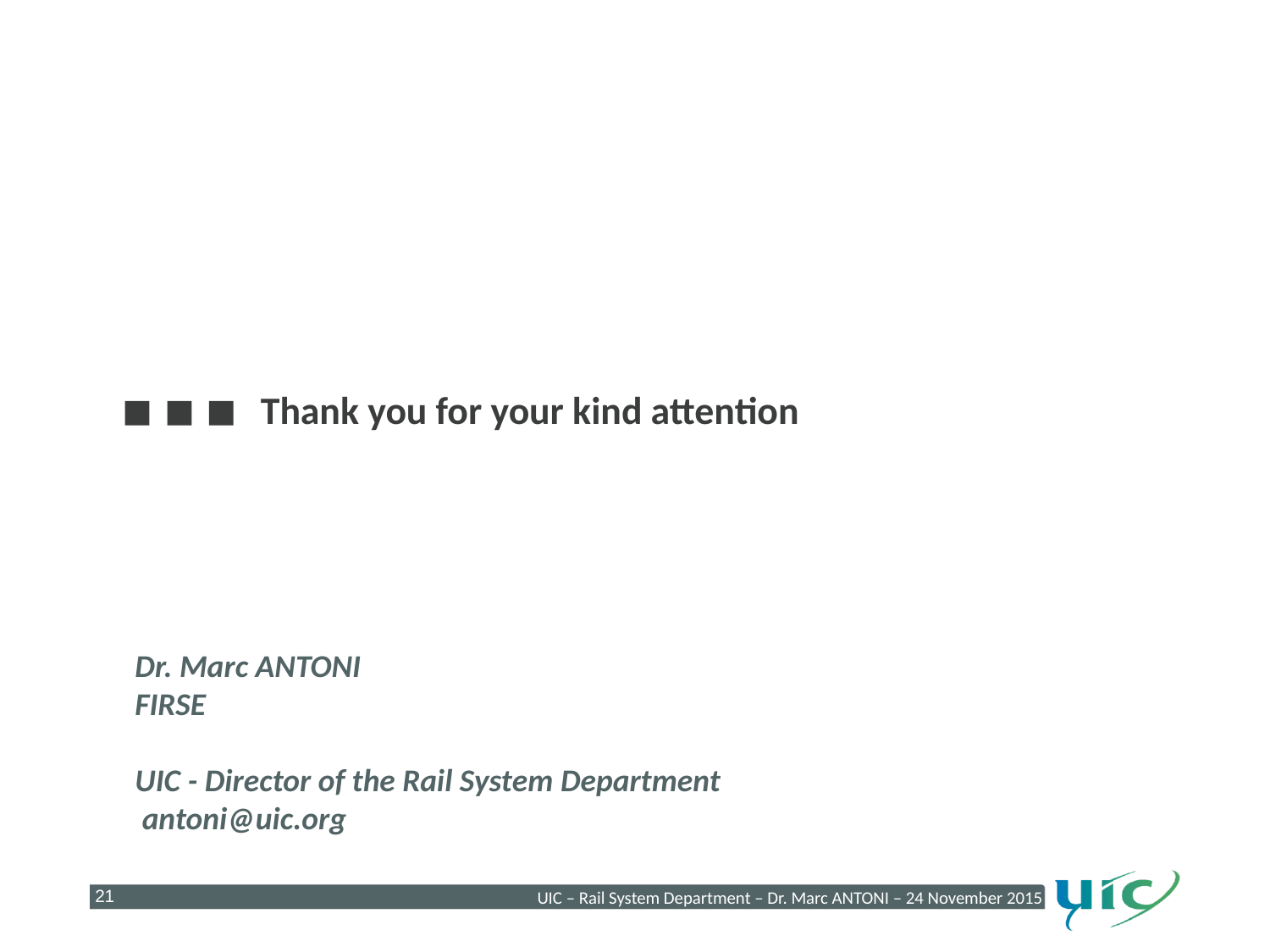

Thank you for your kind attention

Dr. Marc ANTONI
FIRSE

UIC - Director of the Rail System Department
 antoni@uic.org
UIC – Rail System Department – Dr. Marc ANTONI – 24 November 2015
21